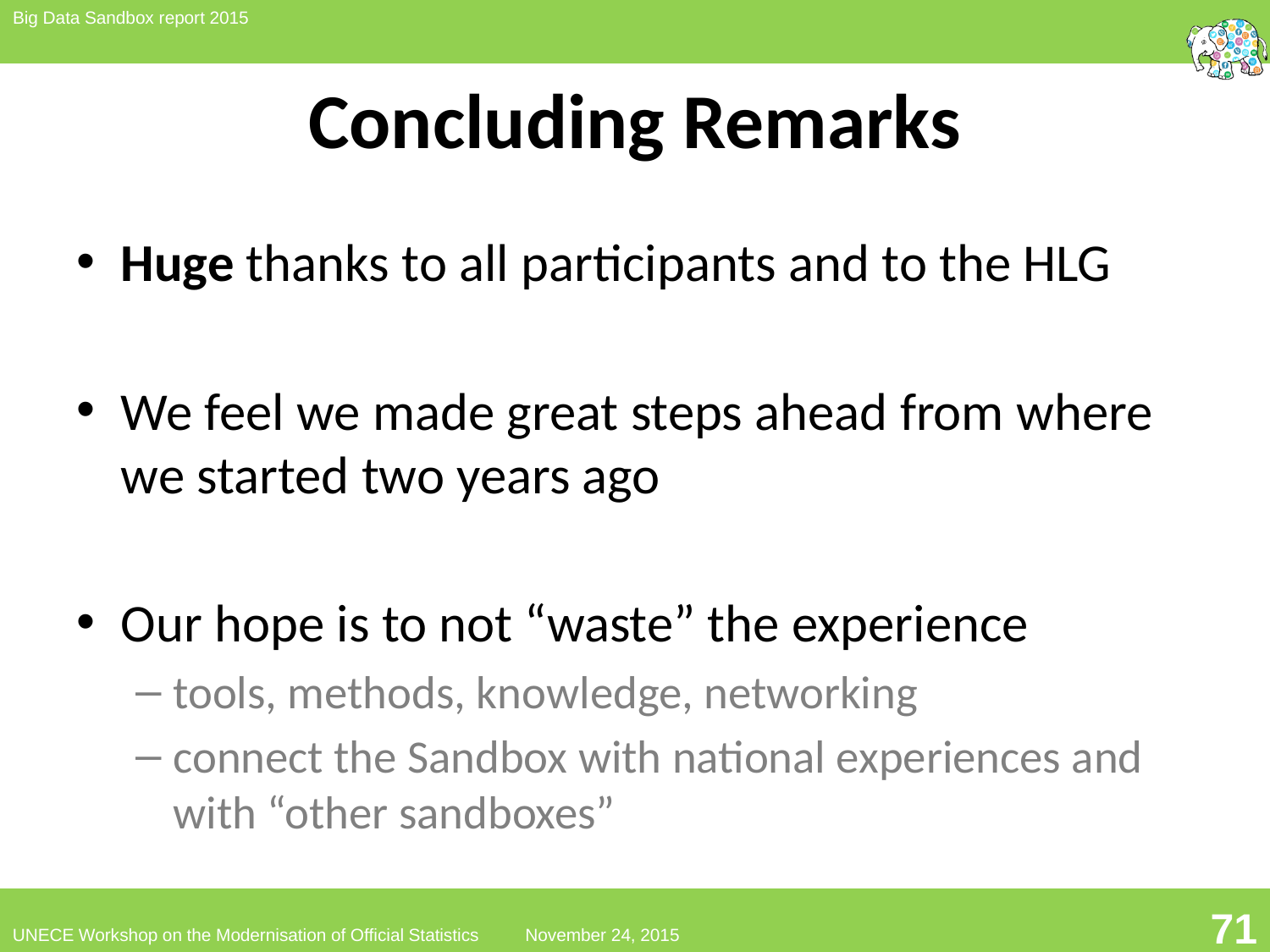

# Concluding Remarks
Huge thanks to all participants and to the HLG

We feel we made great steps ahead from where we started two years ago

Our hope is to not “waste” the experience
tools, methods, knowledge, networking
connect the Sandbox with national experiences and with “other sandboxes”

71